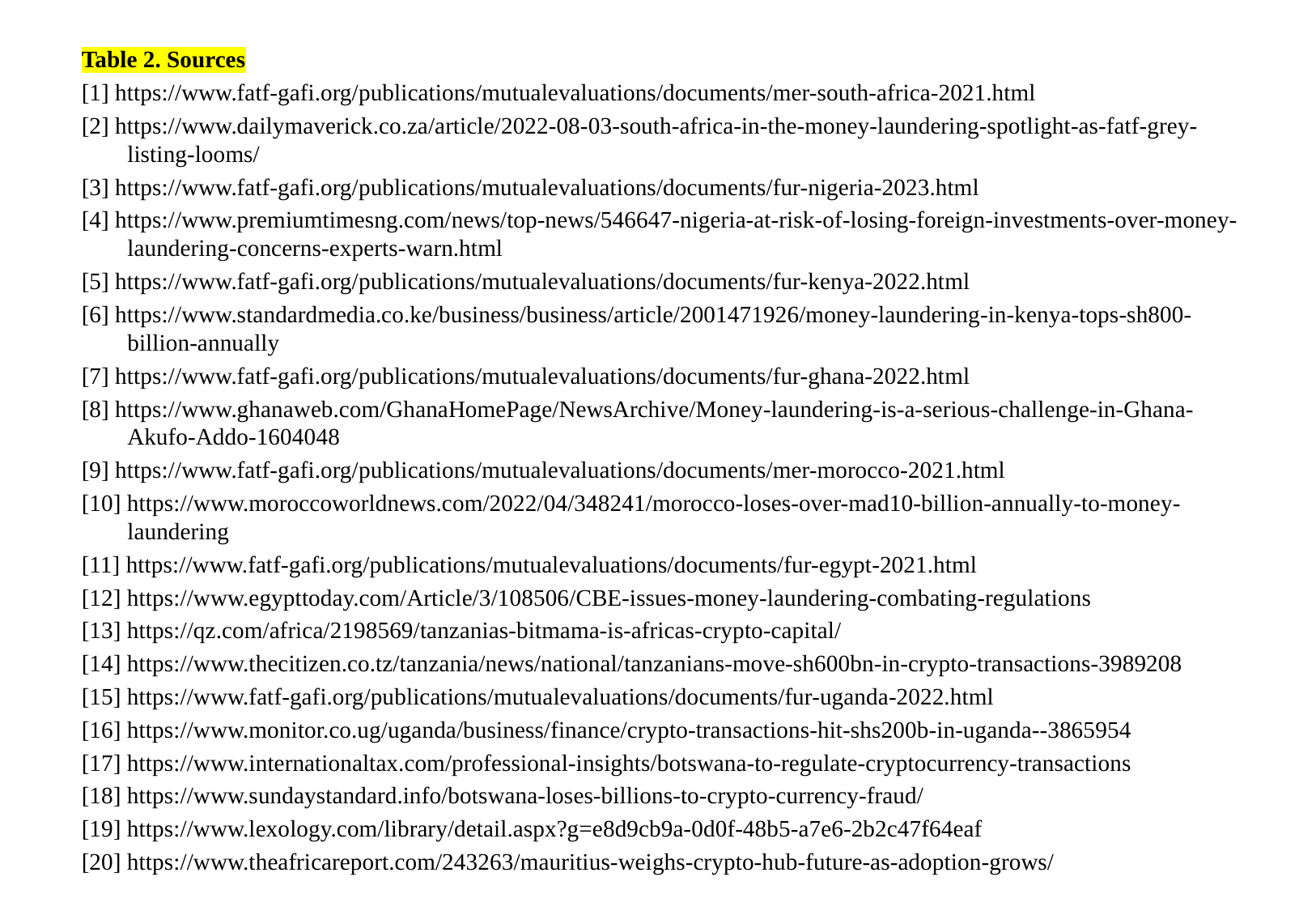

Table 2. Sources
[1] https://www.fatf-gafi.org/publications/mutualevaluations/documents/mer-south-africa-2021.html
[2] https://www.dailymaverick.co.za/article/2022-08-03-south-africa-in-the-money-laundering-spotlight-as-fatf-grey-listing-looms/
[3] https://www.fatf-gafi.org/publications/mutualevaluations/documents/fur-nigeria-2023.html
[4] https://www.premiumtimesng.com/news/top-news/546647-nigeria-at-risk-of-losing-foreign-investments-over-money-laundering-concerns-experts-warn.html
[5] https://www.fatf-gafi.org/publications/mutualevaluations/documents/fur-kenya-2022.html
[6] https://www.standardmedia.co.ke/business/business/article/2001471926/money-laundering-in-kenya-tops-sh800-billion-annually
[7] https://www.fatf-gafi.org/publications/mutualevaluations/documents/fur-ghana-2022.html
[8] https://www.ghanaweb.com/GhanaHomePage/NewsArchive/Money-laundering-is-a-serious-challenge-in-Ghana-Akufo-Addo-1604048
[9] https://www.fatf-gafi.org/publications/mutualevaluations/documents/mer-morocco-2021.html
[10] https://www.moroccoworldnews.com/2022/04/348241/morocco-loses-over-mad10-billion-annually-to-money-laundering
[11] https://www.fatf-gafi.org/publications/mutualevaluations/documents/fur-egypt-2021.html
[12] https://www.egypttoday.com/Article/3/108506/CBE-issues-money-laundering-combating-regulations
[13] https://qz.com/africa/2198569/tanzanias-bitmama-is-africas-crypto-capital/
[14] https://www.thecitizen.co.tz/tanzania/news/national/tanzanians-move-sh600bn-in-crypto-transactions-3989208
[15] https://www.fatf-gafi.org/publications/mutualevaluations/documents/fur-uganda-2022.html
[16] https://www.monitor.co.ug/uganda/business/finance/crypto-transactions-hit-shs200b-in-uganda--3865954
[17] https://www.internationaltax.com/professional-insights/botswana-to-regulate-cryptocurrency-transactions
[18] https://www.sundaystandard.info/botswana-loses-billions-to-crypto-currency-fraud/
[19] https://www.lexology.com/library/detail.aspx?g=e8d9cb9a-0d0f-48b5-a7e6-2b2c47f64eaf
[20] https://www.theafricareport.com/243263/mauritius-weighs-crypto-hub-future-as-adoption-grows/